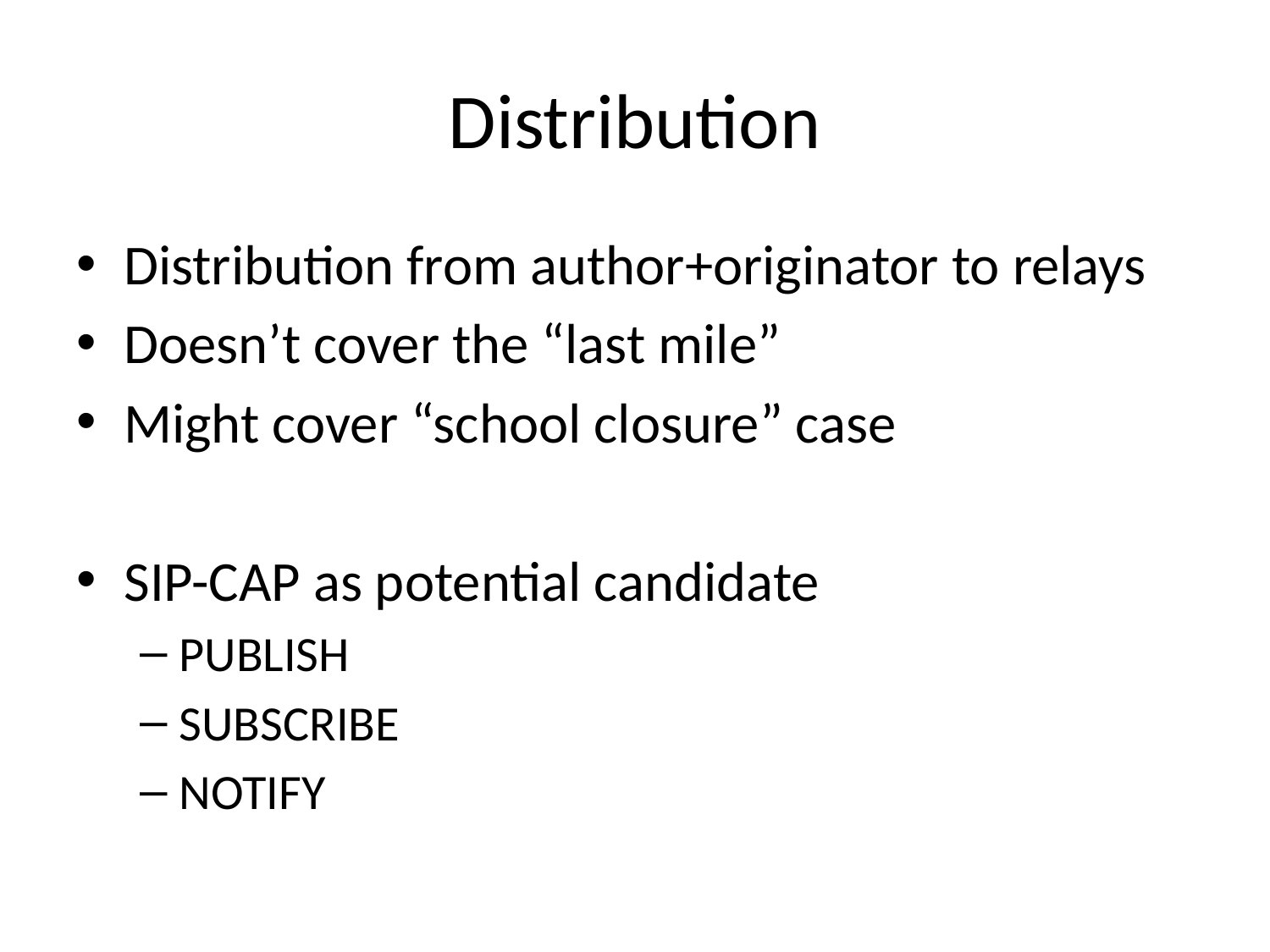

# Distribution
Distribution from author+originator to relays
Doesn’t cover the “last mile”
Might cover “school closure” case

SIP-CAP as potential candidate
PUBLISH
SUBSCRIBE
NOTIFY